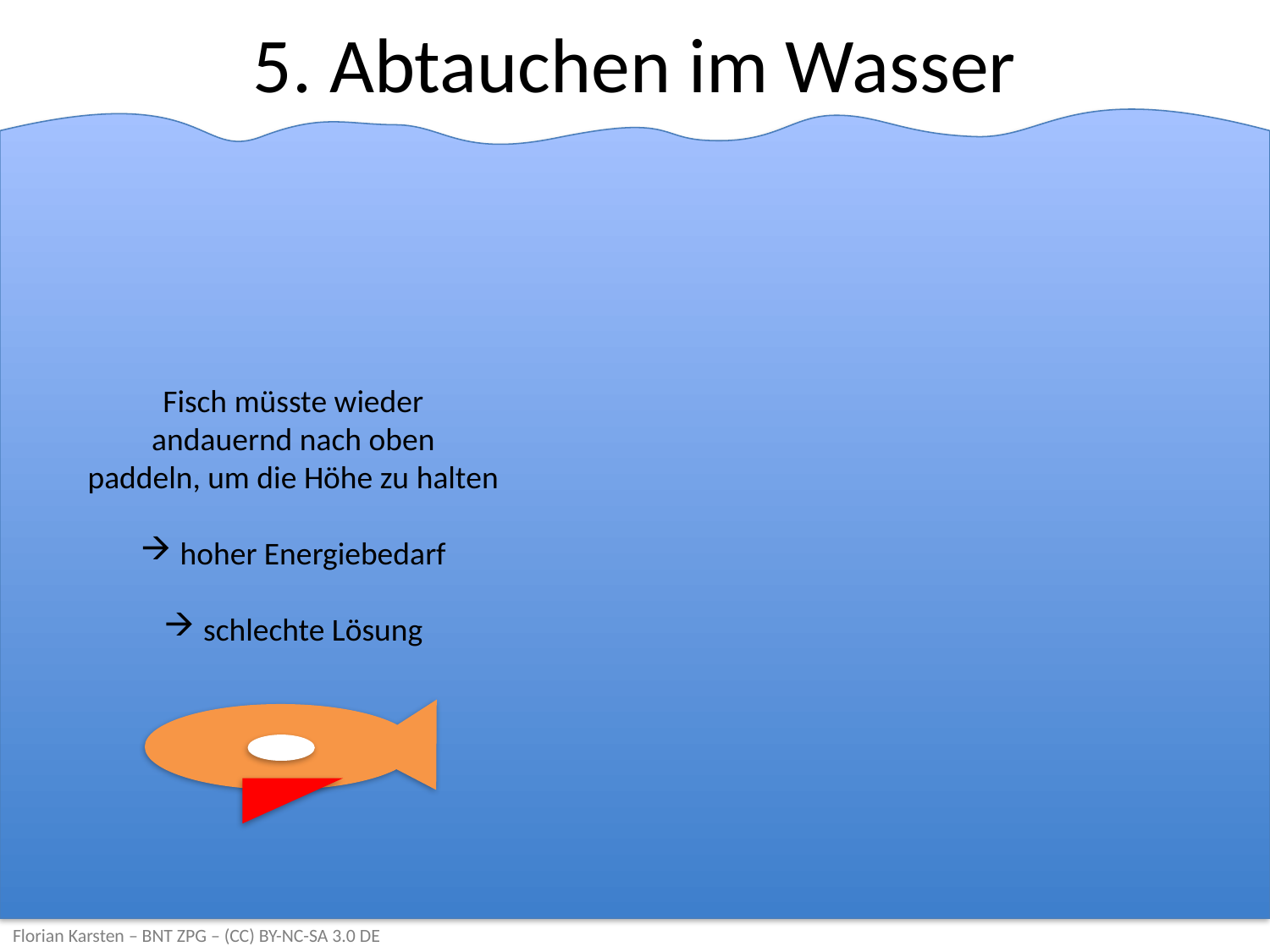

# 5. Abtauchen im Wasser
Fisch müsste wieder
andauernd nach oben
paddeln, um die Höhe zu halten

hoher Energiebedarf

schlechte Lösung

Florian Karsten – BNT ZPG – (CC) BY-NC-SA 3.0 DE